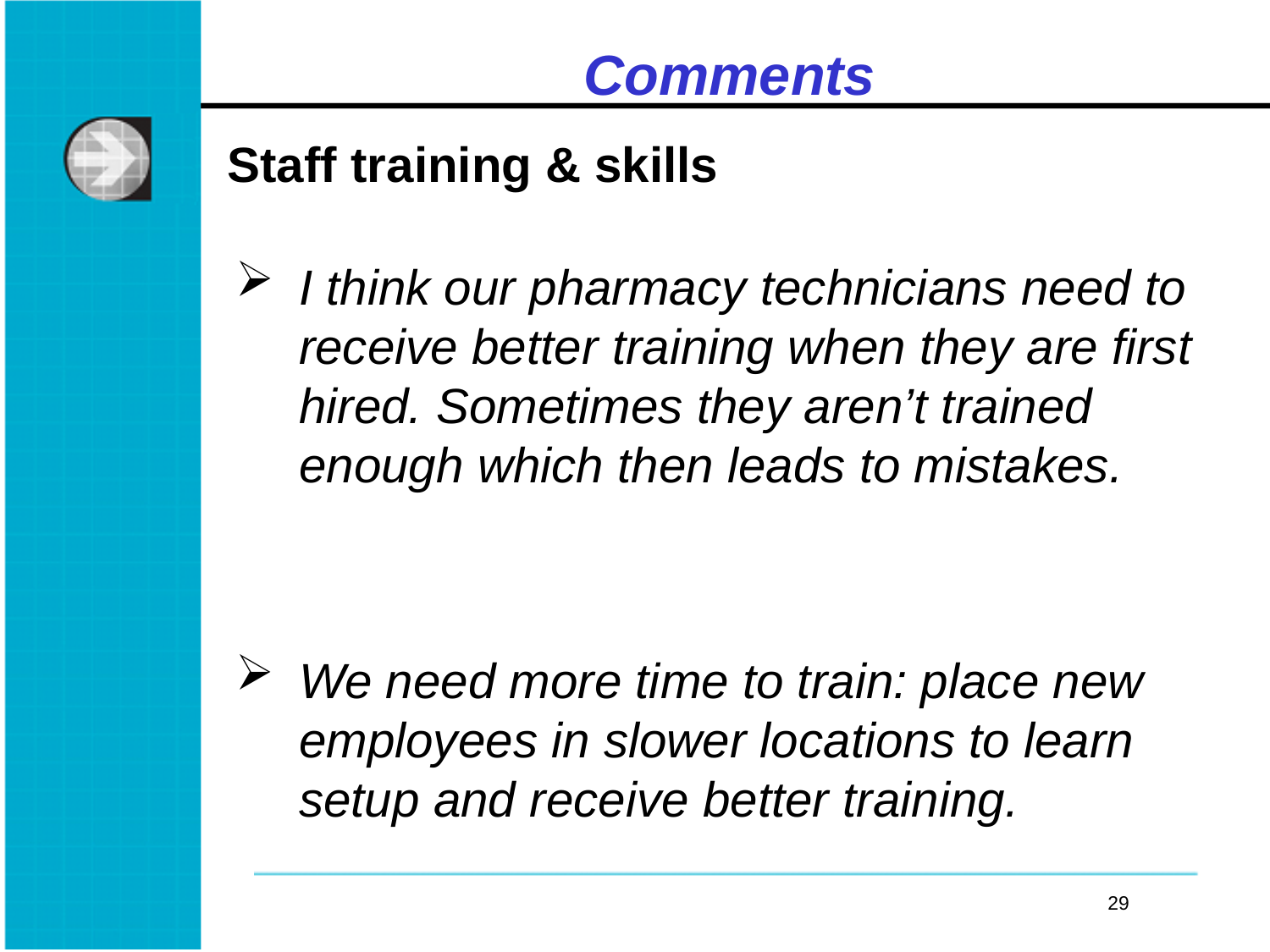

# Comments

    Staff training & skills

I think our pharmacy technicians need to receive better training when they are first hired. Sometimes they aren’t trained enough which then leads to mistakes.

We need more time to train: place new employees in slower locations to learn setup and receive better training.